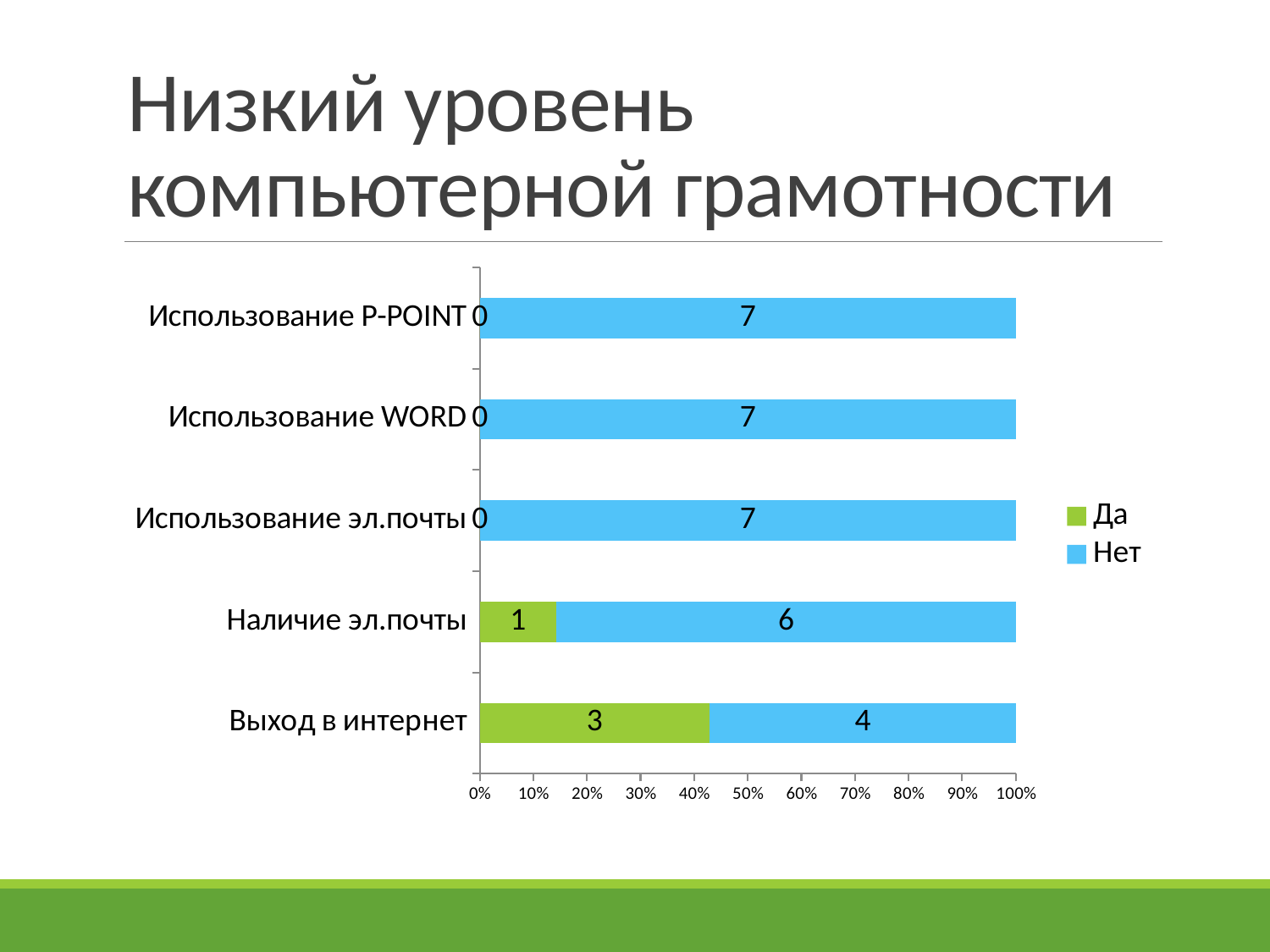

# Низкий уровень компьютерной грамотности

### Chart

| Category | Да | Нет |
|---|---|---|
| Выход в интернет | 3.0 | 4.0 |
| Наличие эл.почты | 1.0 | 6.0 |
| Использование эл.почты | 0.0 | 7.0 |
| Использование WORD | 0.0 | 7.0 |
| Использование P-POINT | 0.0 | 7.0 |